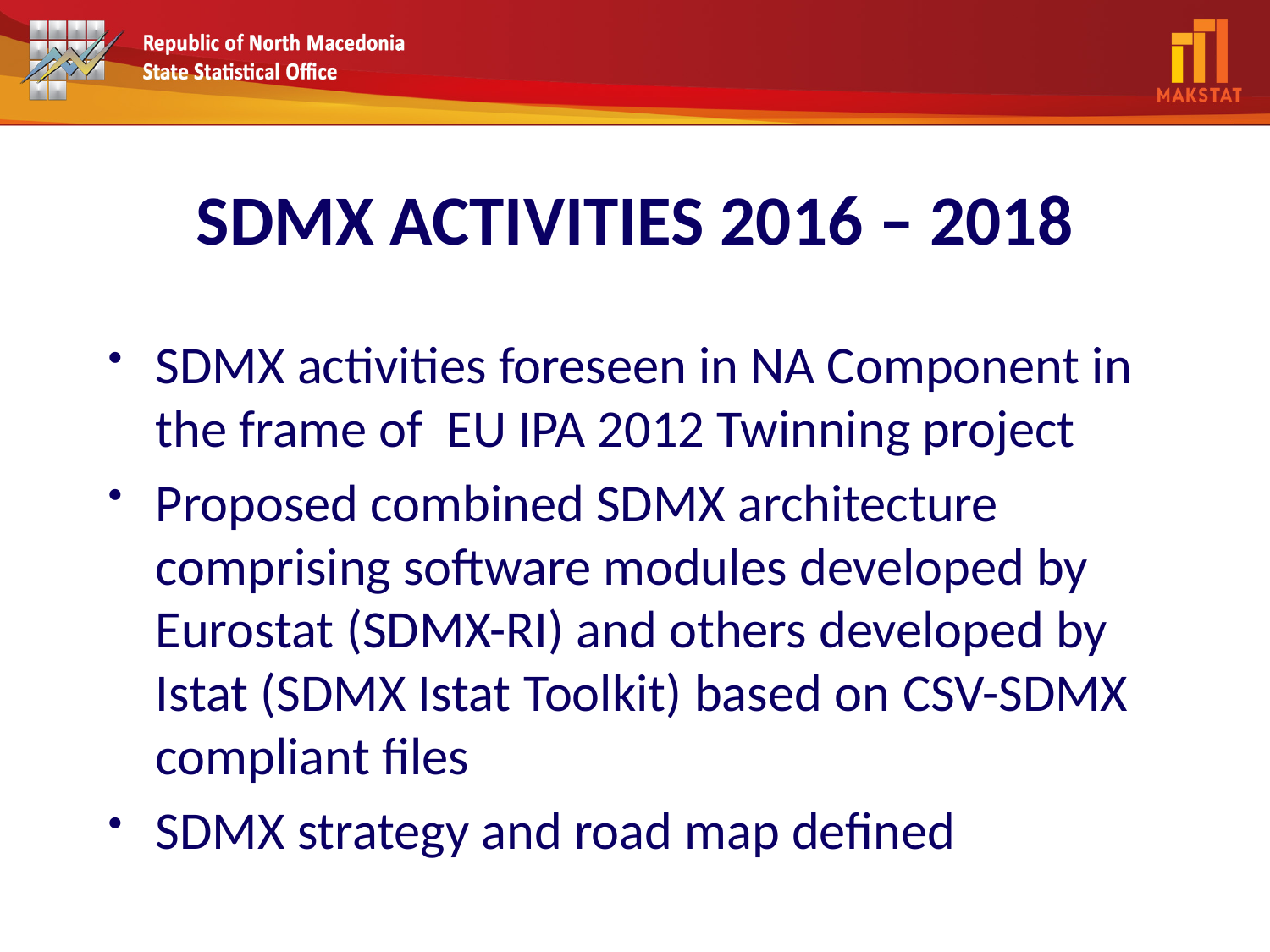

# SDMX ACTIVITIES 2016 – 2018
SDMX activities foreseen in NA Component in the frame of  EU IPA 2012 Twinning project
Proposed combined SDMX architecture comprising software modules developed by Eurostat (SDMX-RI) and others developed by Istat (SDMX Istat Toolkit) based on CSV-SDMX compliant files
SDMX strategy and road map defined